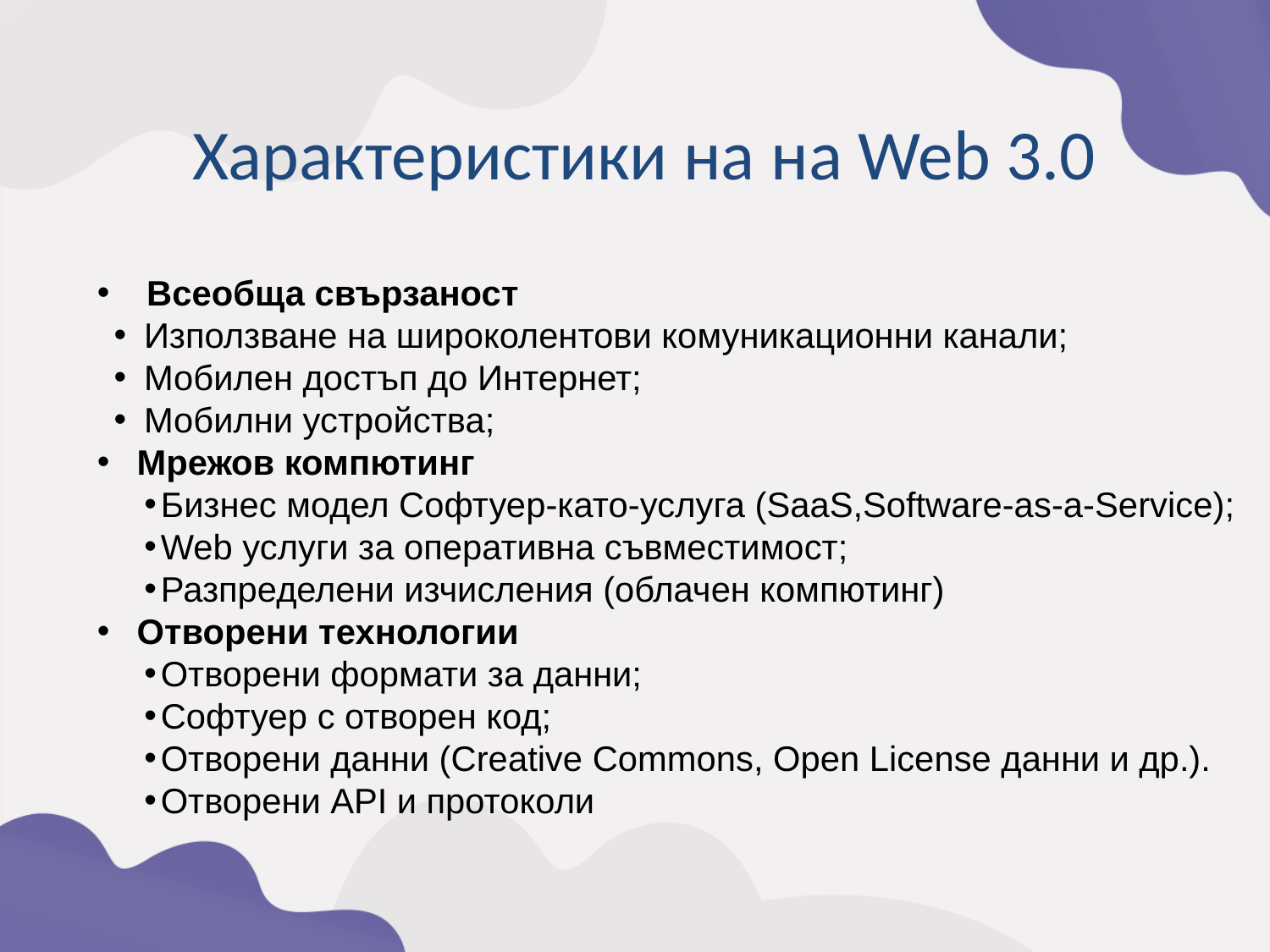

Характеристики на на Web 3.0
 Всеобща свързаност
Използване на широколентови комуникационни канали;
Мобилен достъп до Интернет;
Мобилни устройства;
Мрежов компютинг
Бизнес модел Софтуер-като-услуга (SaaS,Software-as-a-Service);
Web услуги за оперативна съвместимост;
Разпределени изчисления (облачен компютинг)
Отворени технологии
Отворени формати за данни;
Софтуер с отворен код;
Отворени данни (Creative Commons, Open License данни и др.).
Отворени API и протоколи